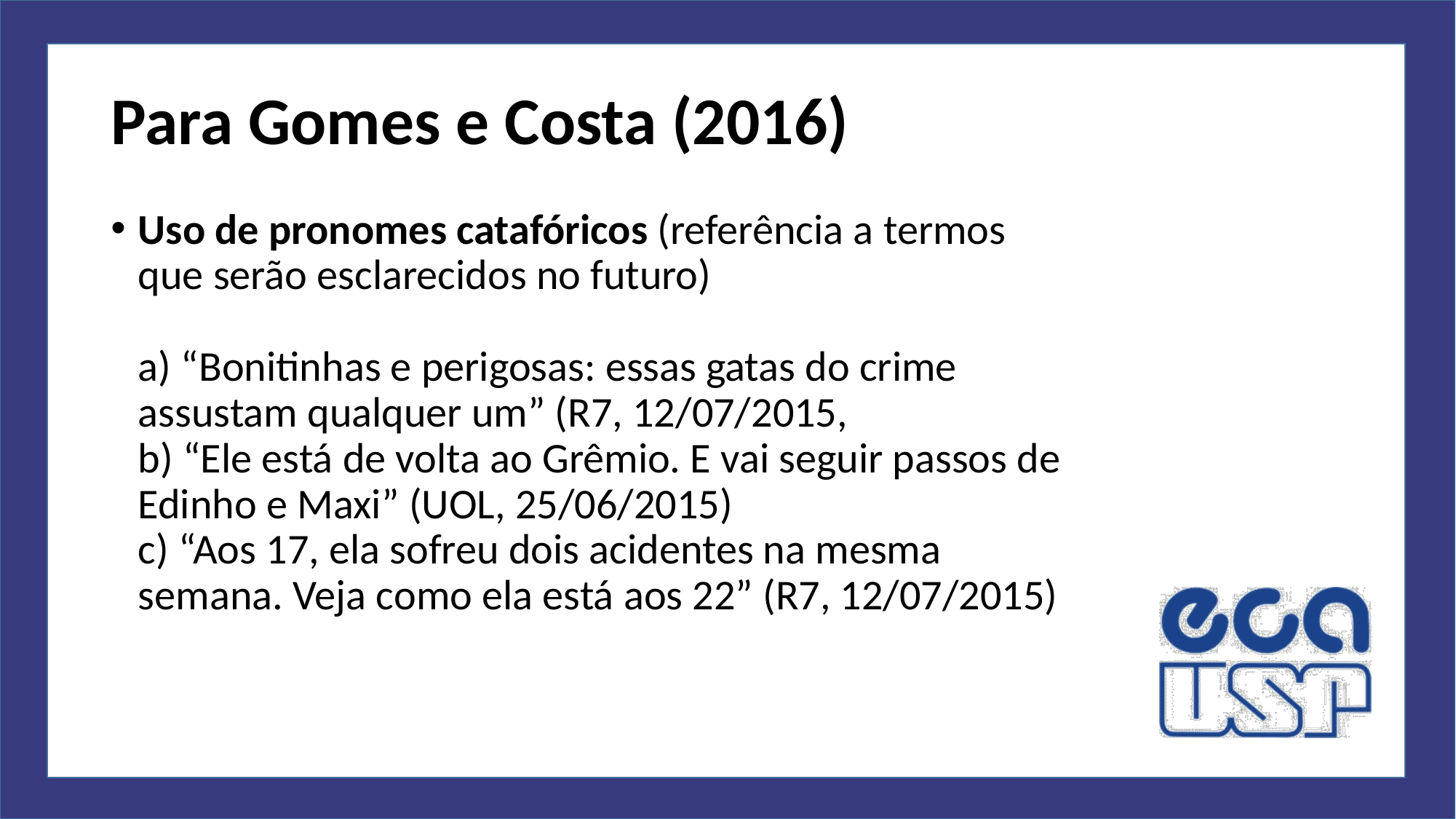

# Para Gomes e Costa (2016)
Uso de pronomes catafóricos (referência a termos que serão esclarecidos no futuro)
a) “Bonitinhas e perigosas: essas gatas do crime assustam qualquer um” (R7, 12/07/2015,
b) “Ele está de volta ao Grêmio. E vai seguir passos de Edinho e Maxi” (UOL, 25/06/2015)
c) “Aos 17, ela sofreu dois acidentes na mesma semana. Veja como ela está aos 22” (R7, 12/07/2015)